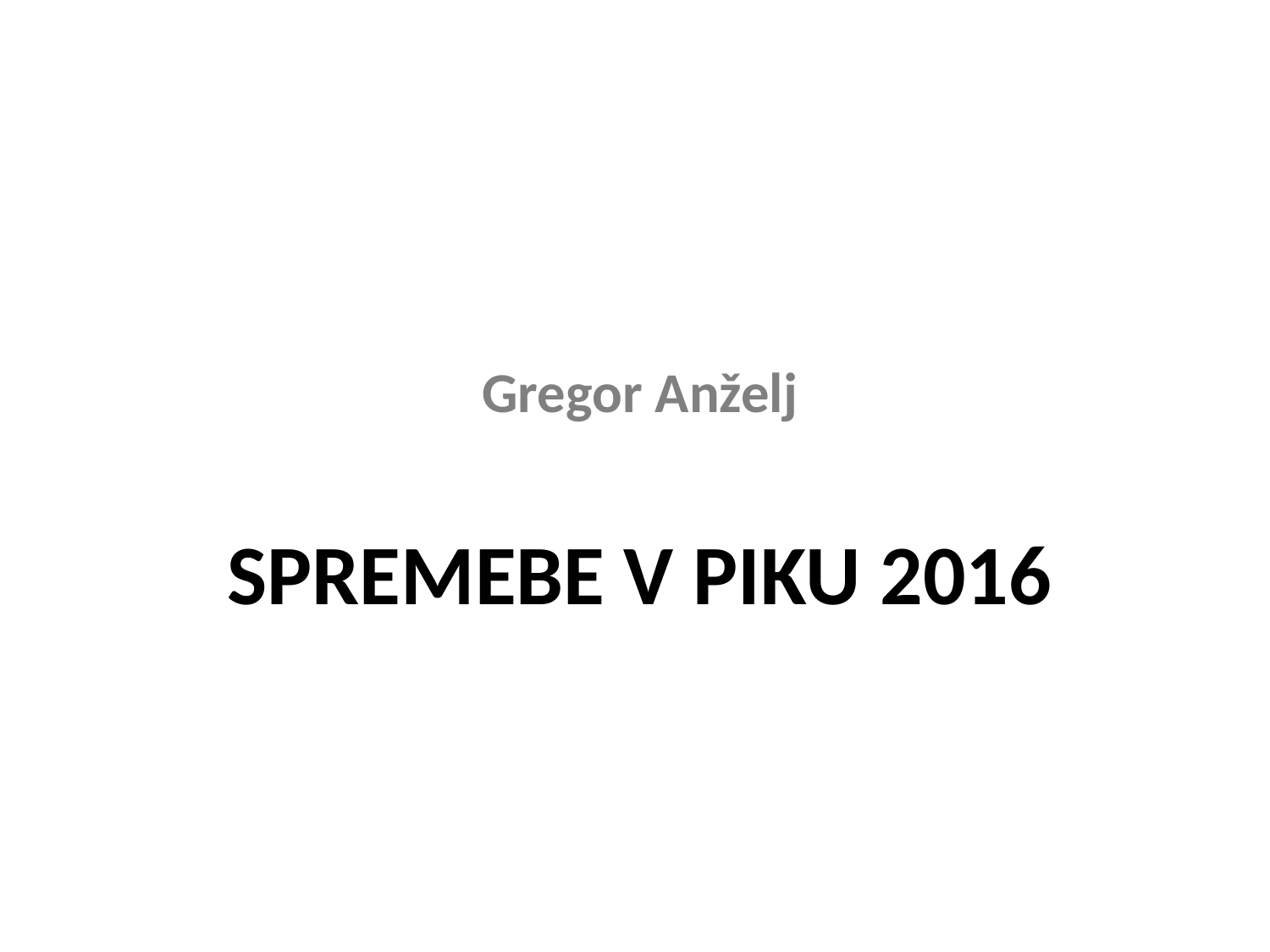

Gregor Anželj
# Spremebe v PIKu 2016